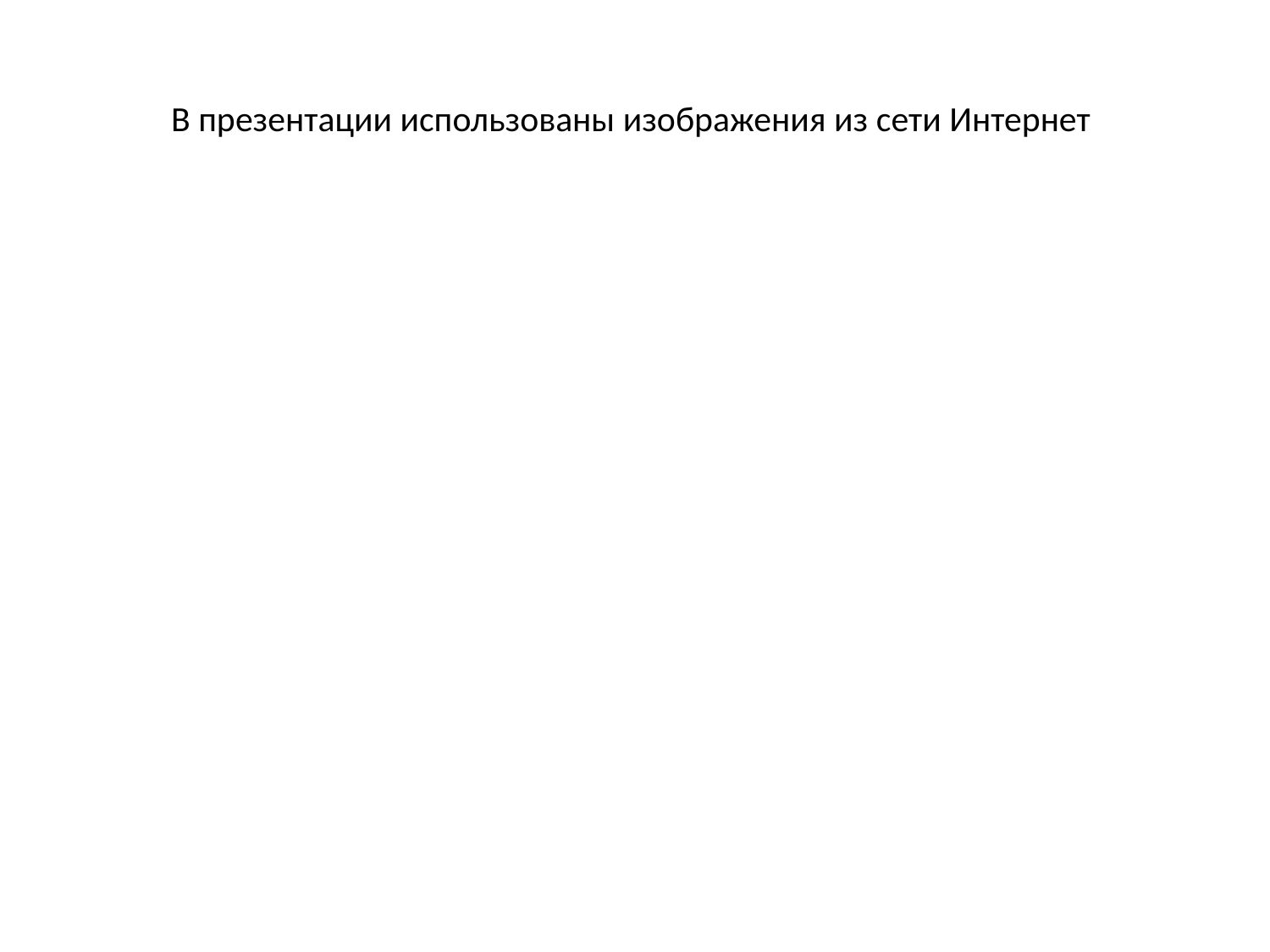

# В презентации использованы изображения из сети Интернет